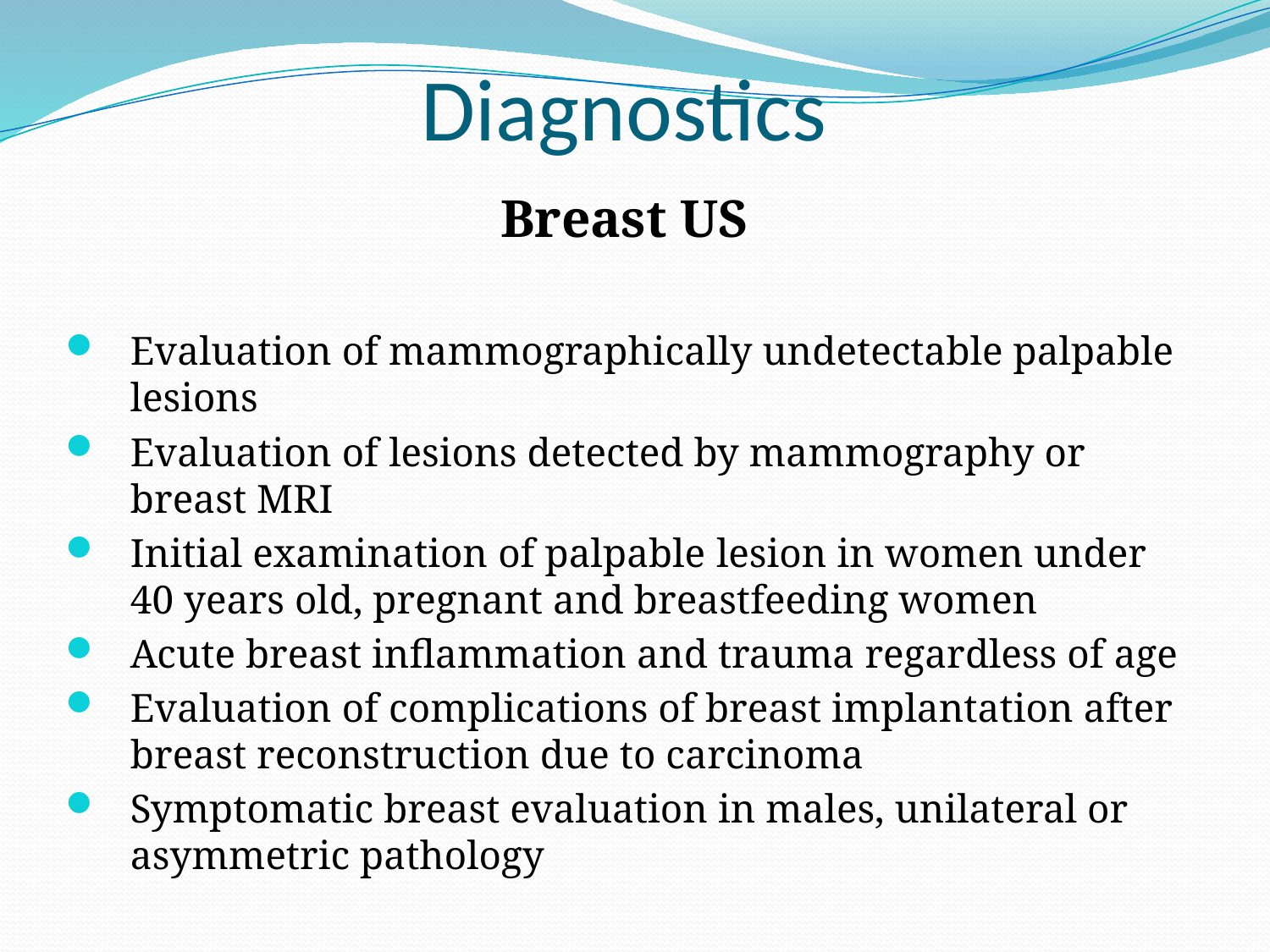

# Diagnostics
Breast US

Evaluation of mammographically undetectable palpable lesions
Evaluation of lesions detected by mammography or breast MRI
Initial examination of palpable lesion in women under 40 years old, pregnant and breastfeeding women
Acute breast inflammation and trauma regardless of age
Evaluation of complications of breast implantation after breast reconstruction due to carcinoma
Symptomatic breast evaluation in males, unilateral or asymmetric pathology